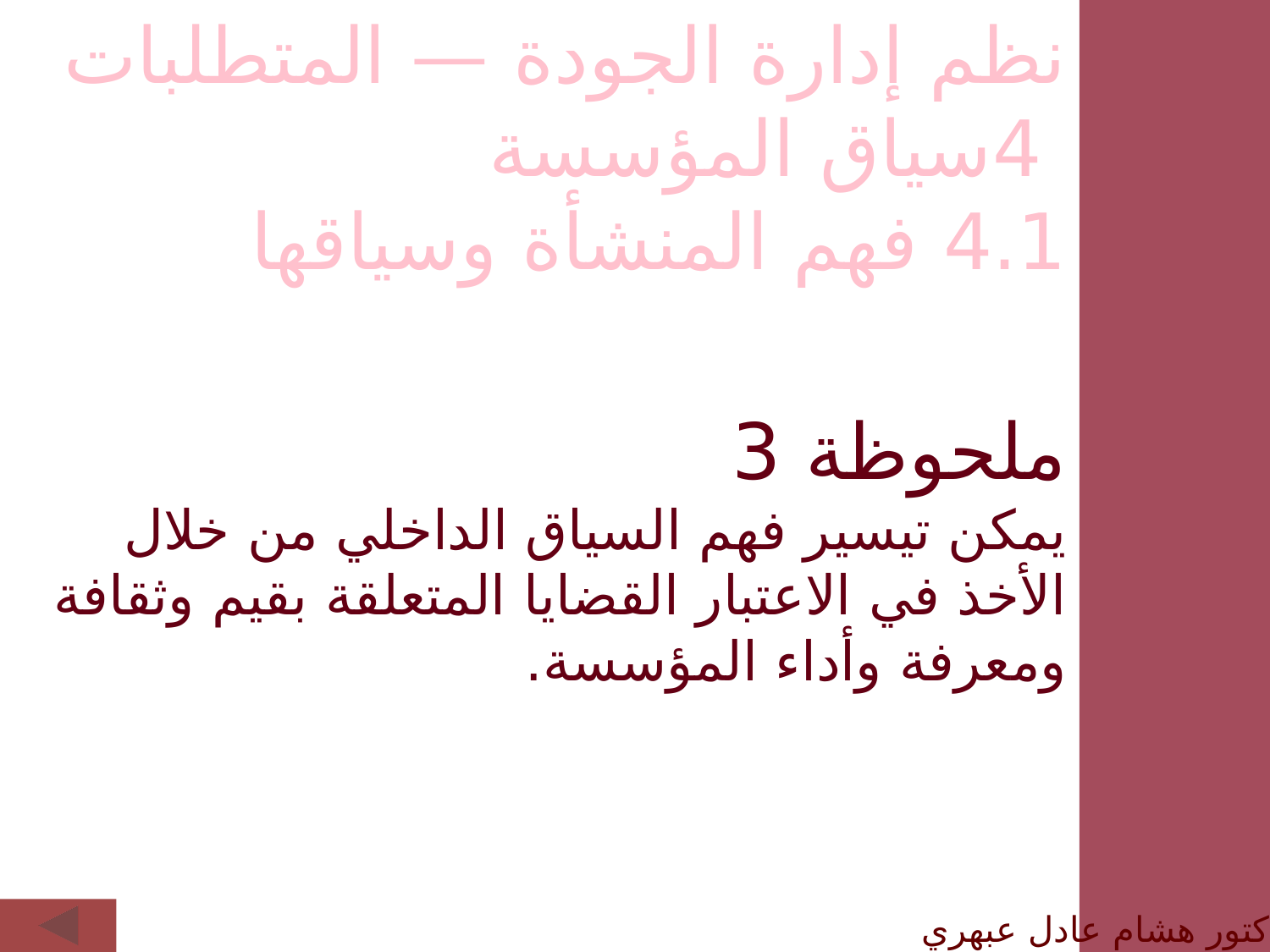

نظم إدارة الجودة — المتطلبات
 4سياق المؤسسة
4.1 فهم المنشأة وسياقها

ملحوظة 3
يمكن تيسير فهم السياق الداخلي من خلال الأخذ في الاعتبار القضايا المتعلقة بقيم وثقافة ومعرفة وأداء المؤسسة.

الدكتور هشام عادل عبهري